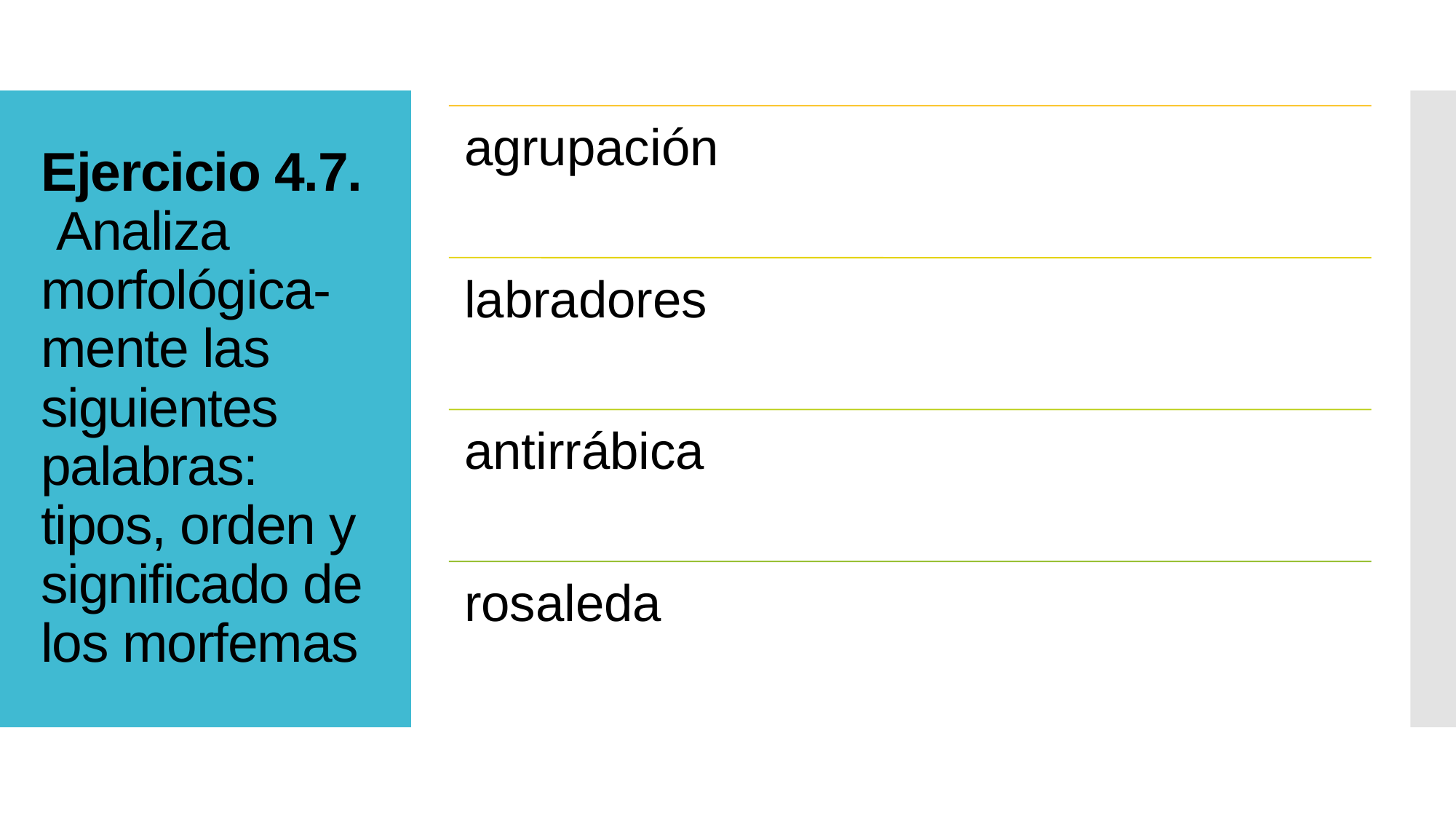

agrupación
labradores
antirrábica
rosaleda
# Ejercicio 4.7.  Analiza morfológica-mente las siguientes palabras: tipos, orden y significado de los morfemas